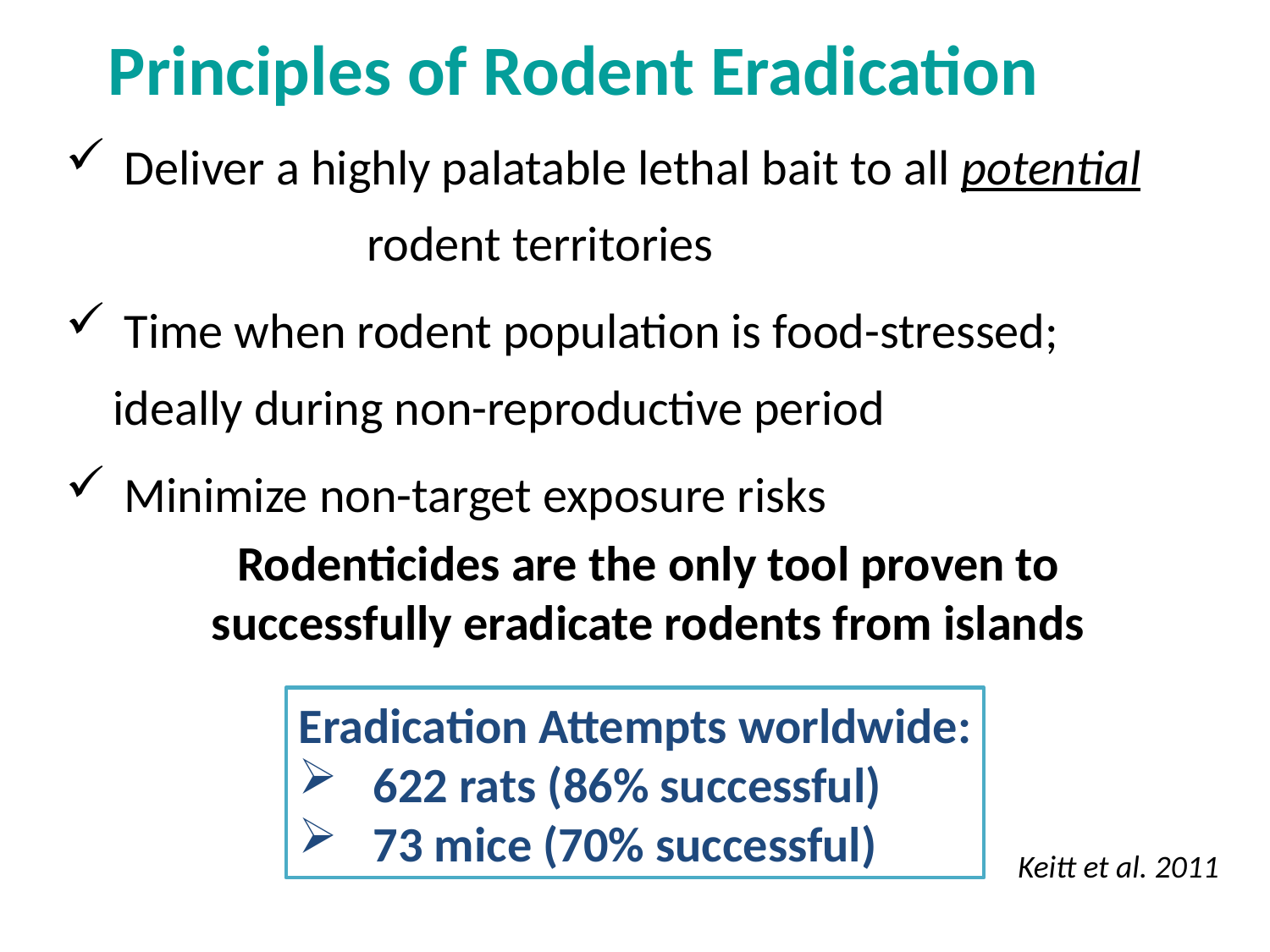

Principles of Rodent Eradication
 Deliver a highly palatable lethal bait to all potential                      	rodent territories
 Time when rodent population is food-stressed; 	ideally during non-reproductive period
 Minimize non-target exposure risks
Rodenticides are the only tool proven to successfully eradicate rodents from islands

Eradication Attempts worldwide:
 622 rats (86% successful)
 73 mice (70% successful)
Keitt et al. 2011